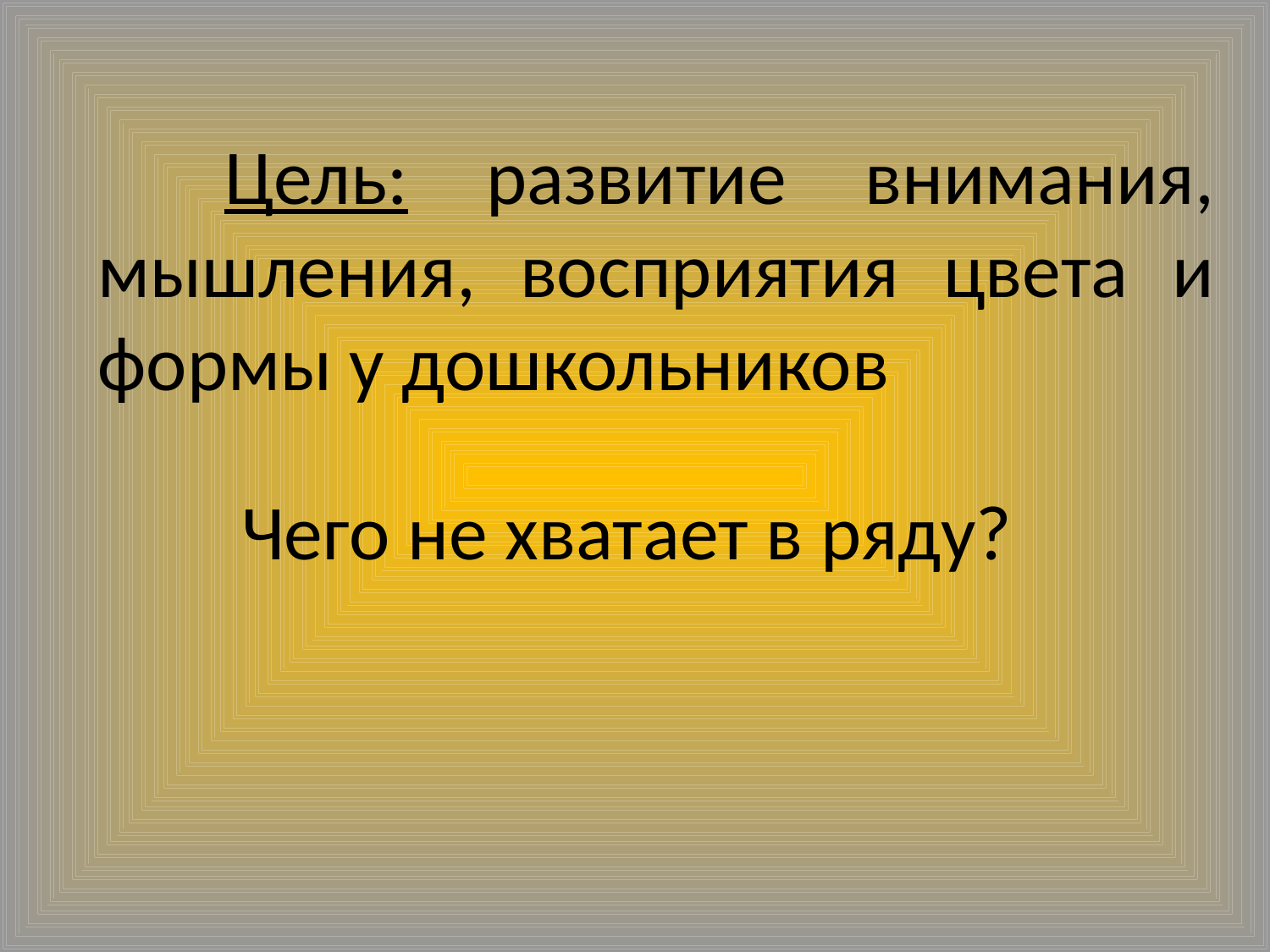

# Цель: развитие внимания, мышления, восприятия цвета и формы у дошкольников
	   Чего не хватает в ряду?